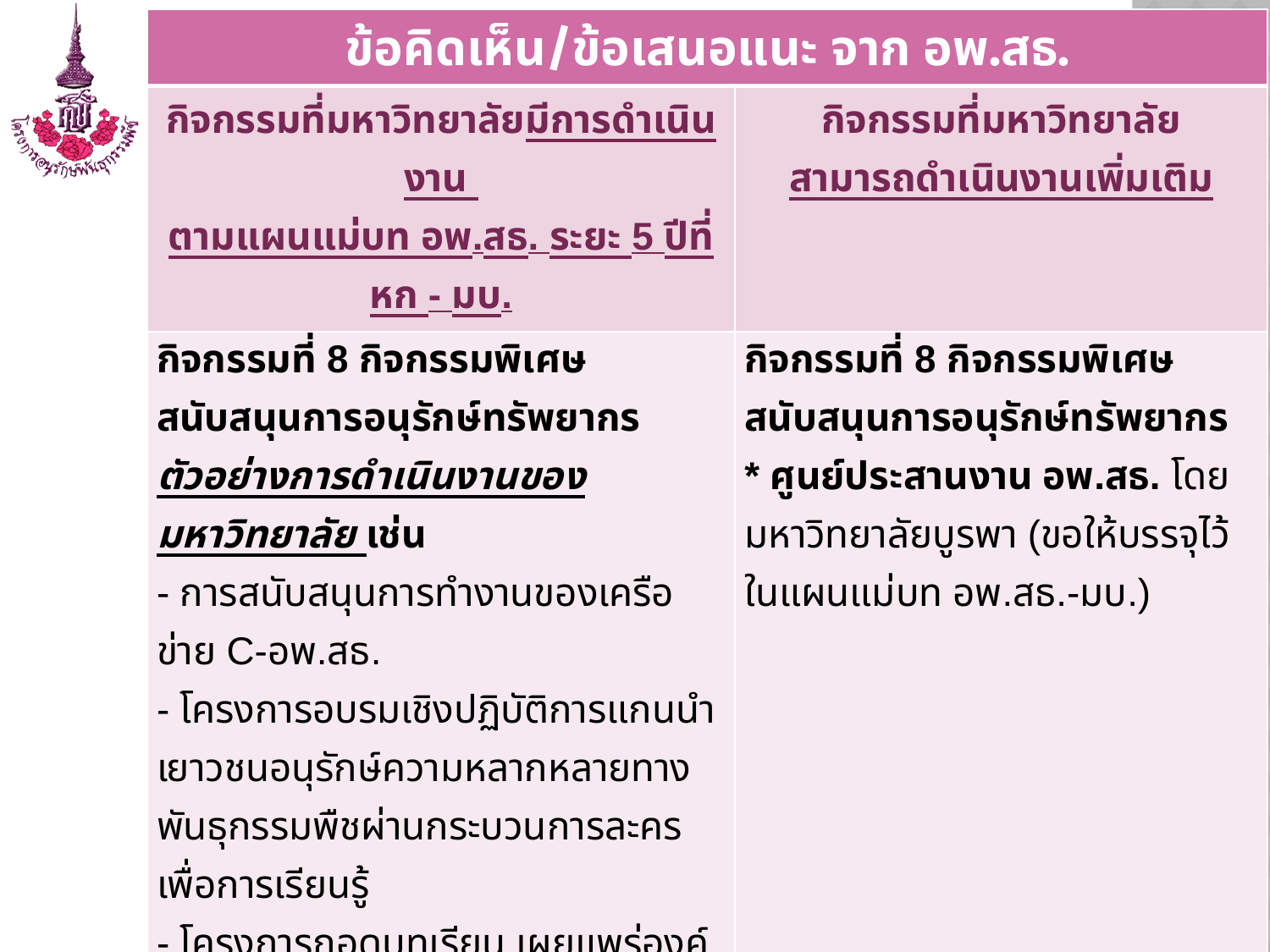

| ข้อคิดเห็น/ข้อเสนอแนะ จาก อพ.สธ. |  |
| --- | --- |
| กิจกรรมที่มหาวิทยาลัยมีการดำเนินงาน ตามแผนแม่บท อพ.สธ. ระยะ 5 ปีที่หก - มบ. | กิจกรรมที่มหาวิทยาลัย สามารถดำเนินงานเพิ่มเติม |
| กิจกรรมที่ 8 กิจกรรมพิเศษสนับสนุนการอนุรักษ์ทรัพยากร ตัวอย่างการดำเนินงานของมหาวิทยาลัย เช่น - การสนับสนุนการทำงานของเครือข่าย C-อพ.สธ. - โครงการอบรมเชิงปฏิบัติการแกนนำเยาวชนอนุรักษ์ความหลากหลายทางพันธุกรรมพืชผ่านกระบวนการละครเพื่อการเรียนรู้ - โครงการถอดบทเรียน เผยแพร่องค์ความรู้ความหลากหลายทางทะเลผ่านกระบวนการทางศิลปะการแสดง - แนวทางการพัฒนาการท่องเที่ยวเพื่อการเรียนรู้อย่างยั่งยืน - การทำหนังสือ/ วีดีทัศน์/ เอกสารเผยแพร่ ที่ได้รับความเห็นชอบจาก อพ.สธ. - ฯลฯ | กิจกรรมที่ 8 กิจกรรมพิเศษสนับสนุนการอนุรักษ์ทรัพยากร \* ศูนย์ประสานงาน อพ.สธ. โดยมหาวิทยาลัยบูรพา (ขอให้บรรจุไว้ในแผนแม่บท อพ.สธ.-มบ.) |